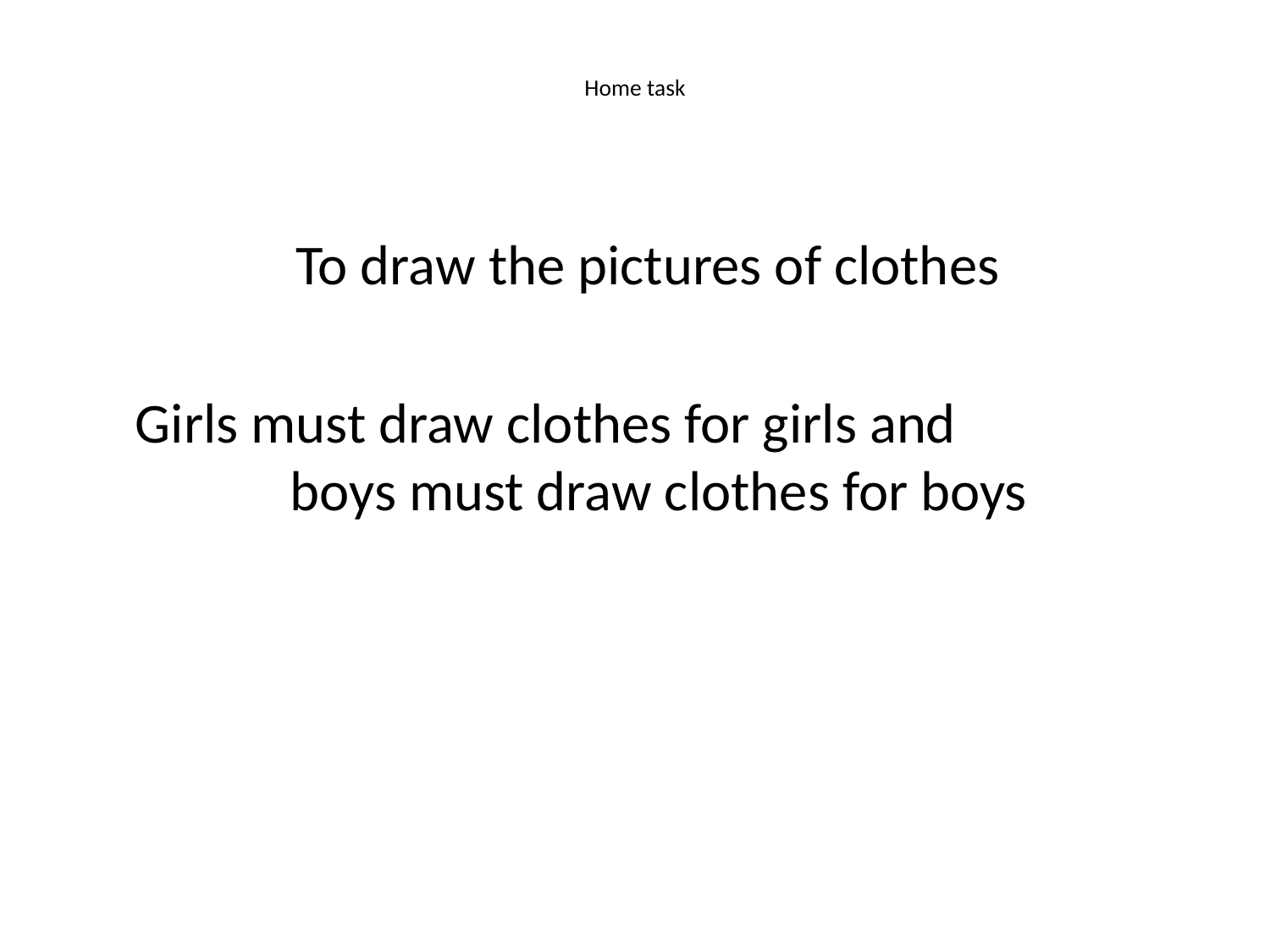

# Home task
  To draw the pictures of clothes

Girls must draw clothes for girls and               boys must draw clothes for boys